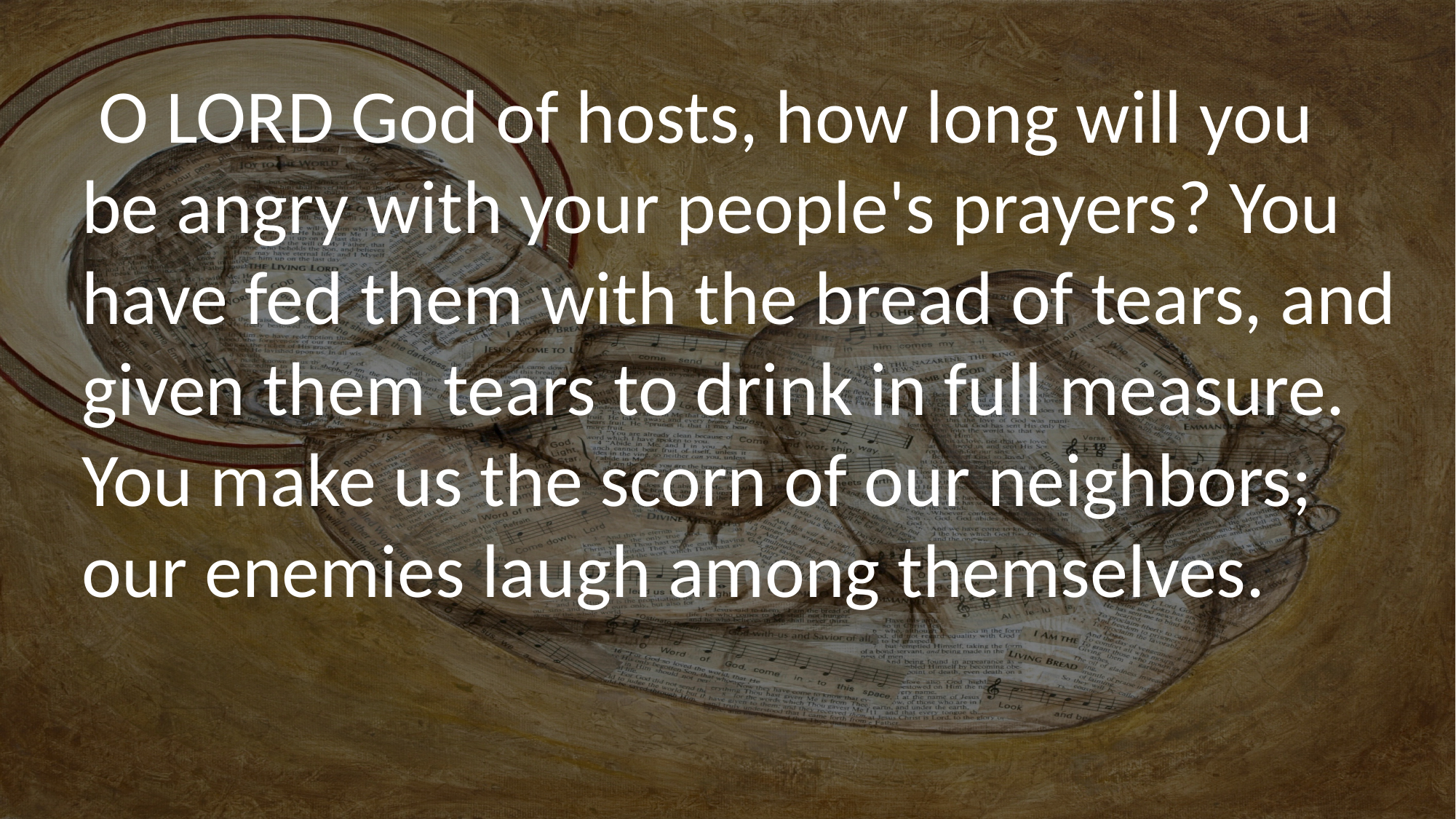

O LORD God of hosts, how long will you be angry with your people's prayers? You have fed them with the bread of tears, and given them tears to drink in full measure. You make us the scorn of our neighbors; our enemies laugh among themselves.